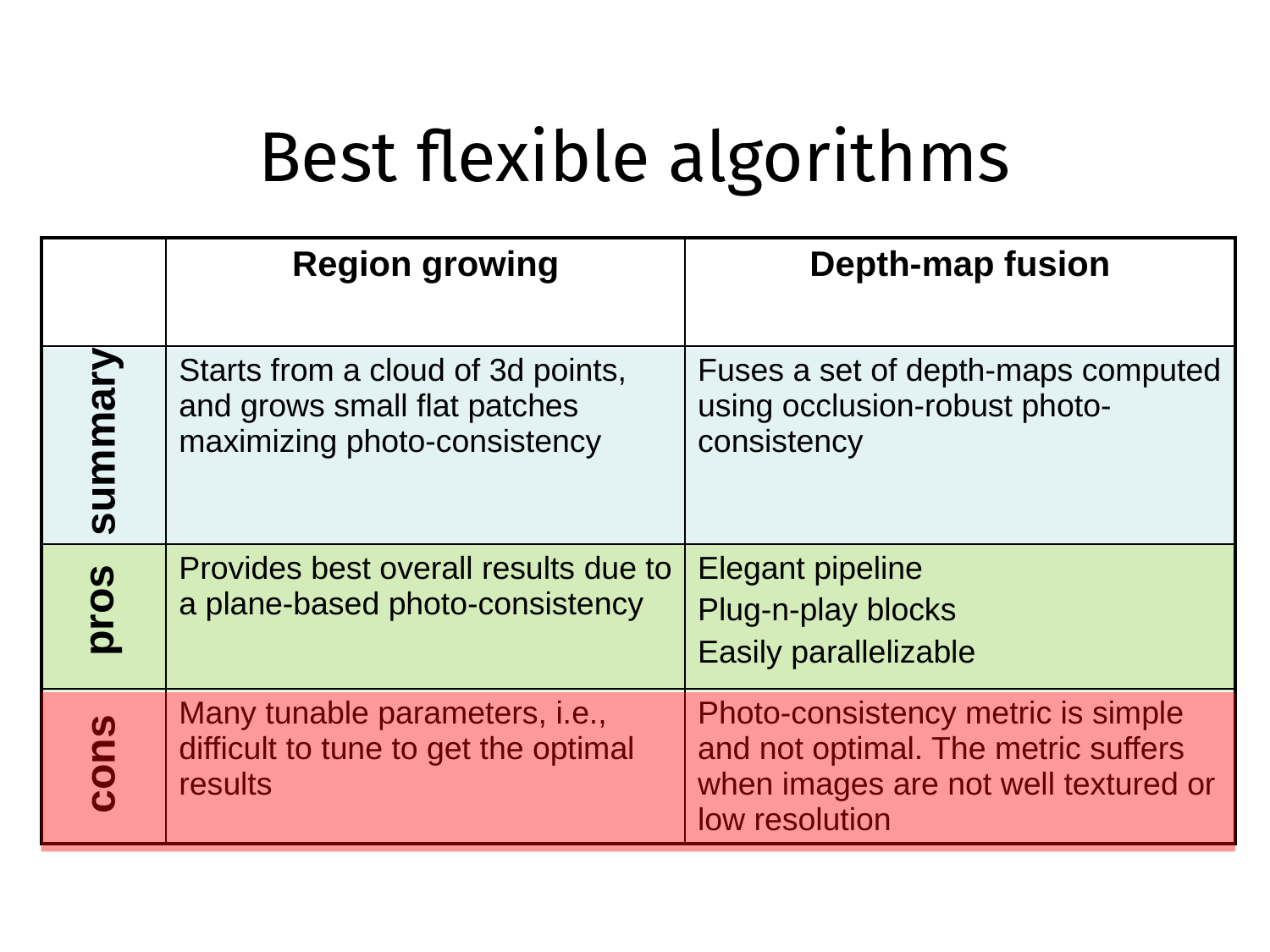

# Best flexible algorithms
|  | Region growing | Depth-map fusion |
| --- | --- | --- |
|  | Starts from a cloud of 3d points, and grows small flat patches maximizing photo-consistency | Fuses a set of depth-maps computed using occlusion-robust photo-consistency |
|  | Provides best overall results due to a plane-based photo-consistency | Elegant pipeline Plug-n-play blocks Easily parallelizable |
|  | Many tunable parameters, i.e., difficult to tune to get the optimal results | Photo-consistency metric is simple and not optimal. The metric suffers when images are not well textured or low resolution |

summary

pros

cons